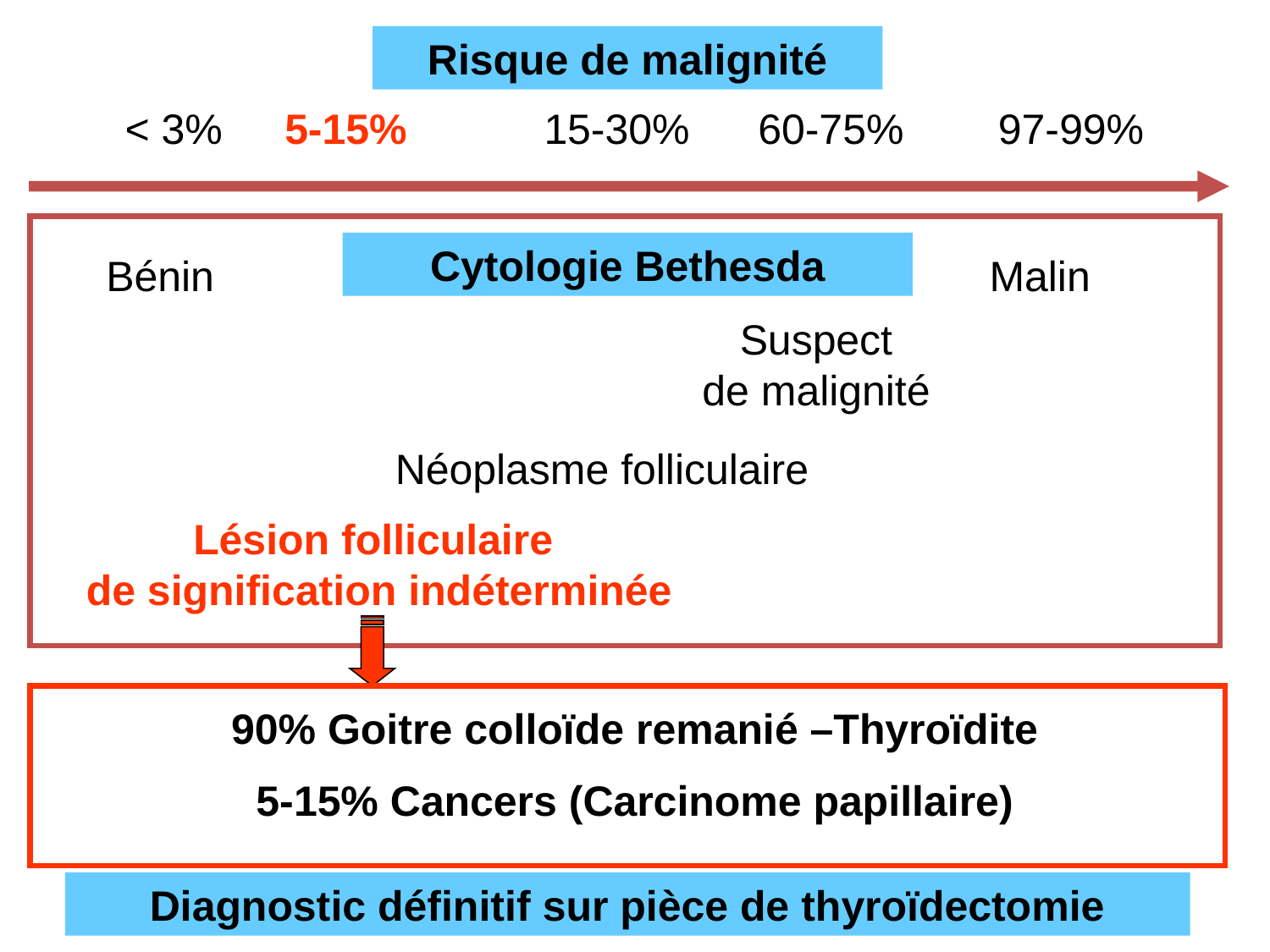

Risque de malignité
< 3%
5-15%
15-30%
60-75%
97-99%

Cytologie Bethesda
Bénin
Malin
 Suspect
de malignité
Néoplasme folliculaire
Lésion folliculaire
de signification indéterminée

90% Goitre colloïde remanié –Thyroïdite
5-15% Cancers (Carcinome papillaire)
Diagnostic définitif sur pièce de thyroïdectomie